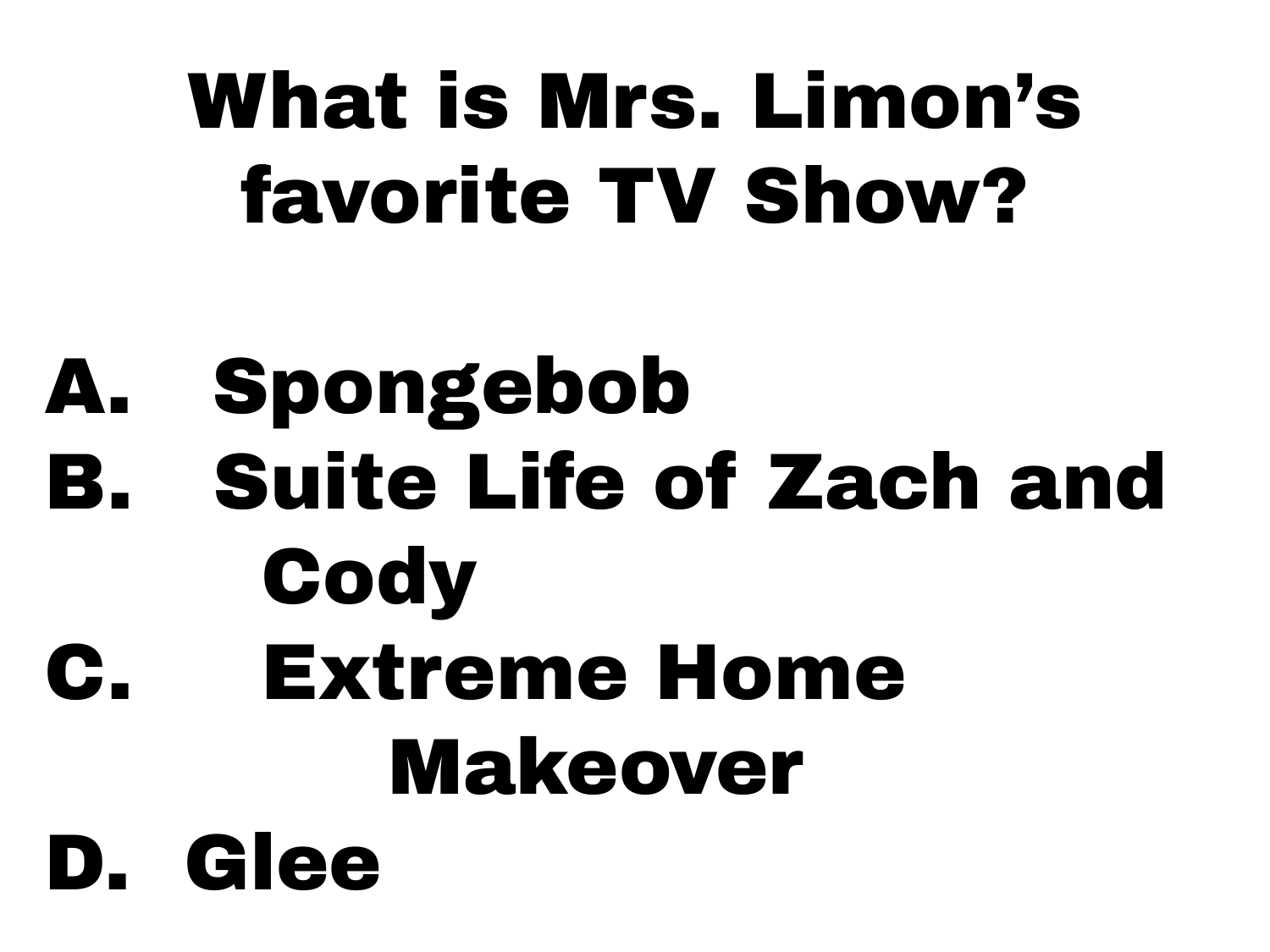

What is Mrs. Limon’s favorite TV Show?

   Spongebob
   Suite Life of Zach and 	 Cody
 	 Extreme Home 	 	  		 Makeover
  Glee